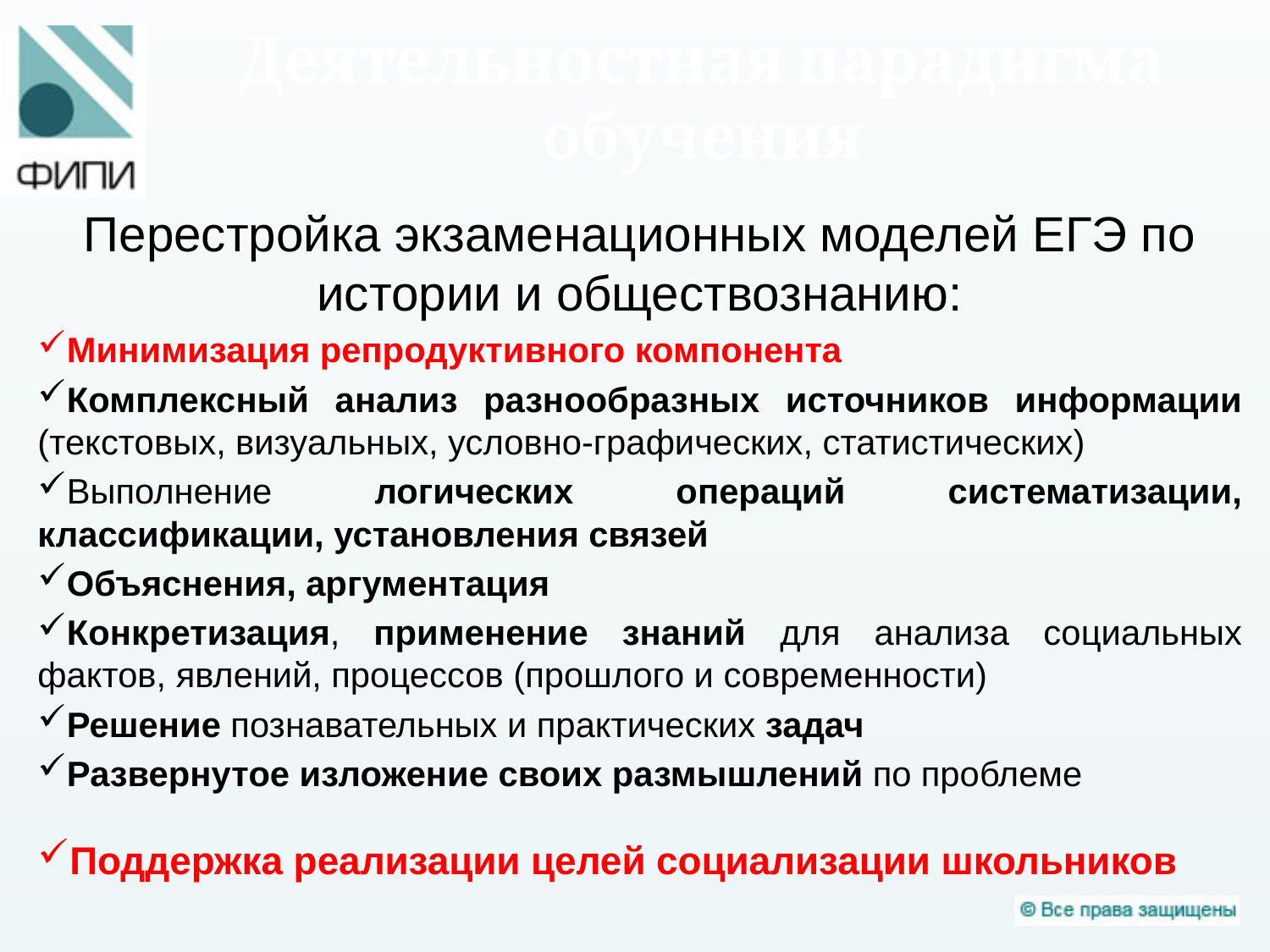

# Деятельностная парадигма обучения
Перестройка экзаменационных моделей ЕГЭ по истории и обществознанию:
Минимизация репродуктивного компонента
Комплексный анализ разнообразных источников информации (текстовых, визуальных, условно-графических, статистических)
Выполнение логических операций систематизации, классификации, установления связей
Объяснения, аргументация
Конкретизация, применение знаний для анализа социальных фактов, явлений, процессов (прошлого и современности)
Решение познавательных и практических задач
Развернутое изложение своих размышлений по проблеме

Поддержка реализации целей социализации школьников